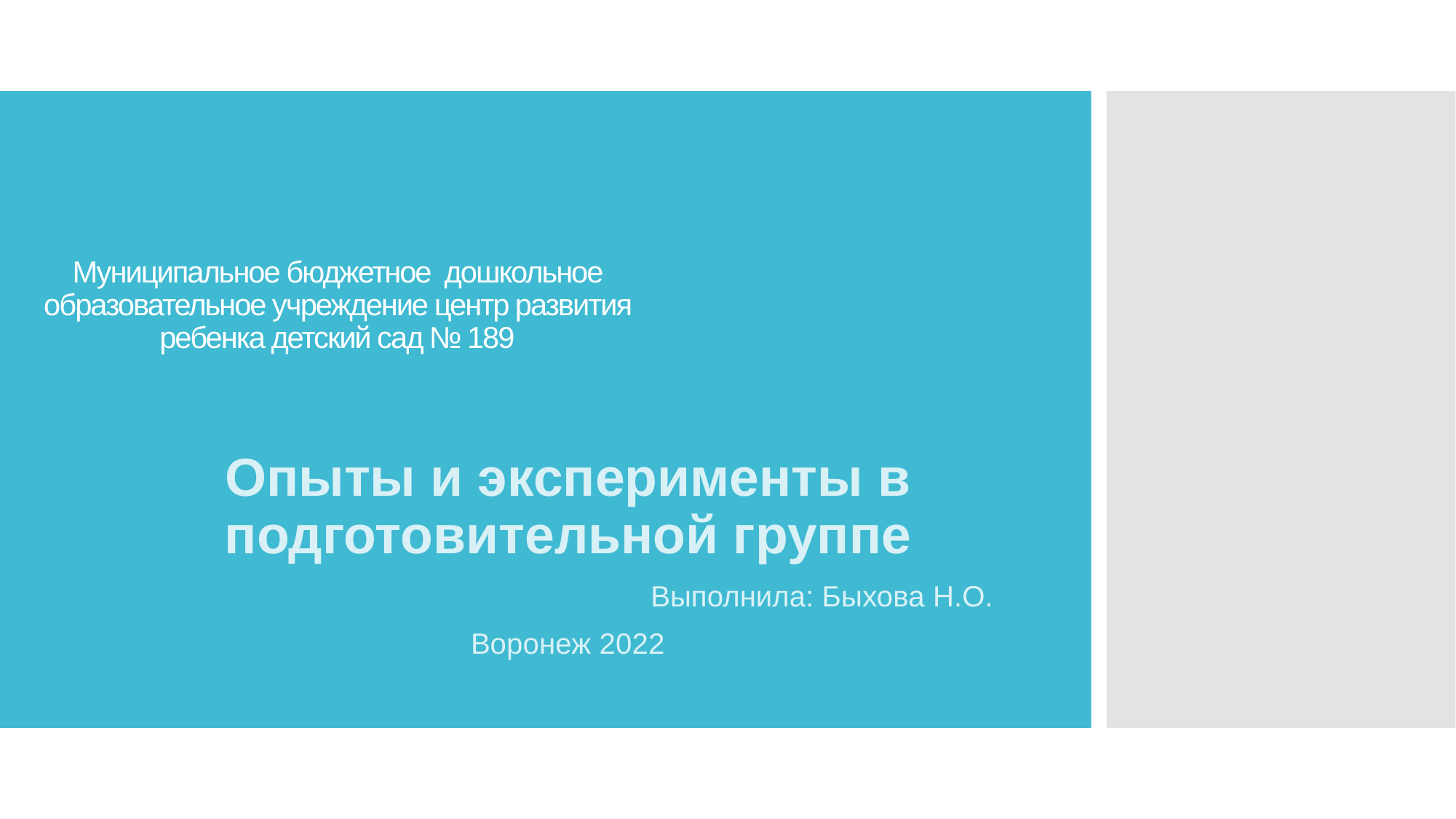

# Муниципальное бюджетное  дошкольное образовательное учреждение центр развития ребенка детский сад № 189
Опыты и эксперименты в подготовительной группе
Выполнила: Быхова Н.О.
Воронеж 2022